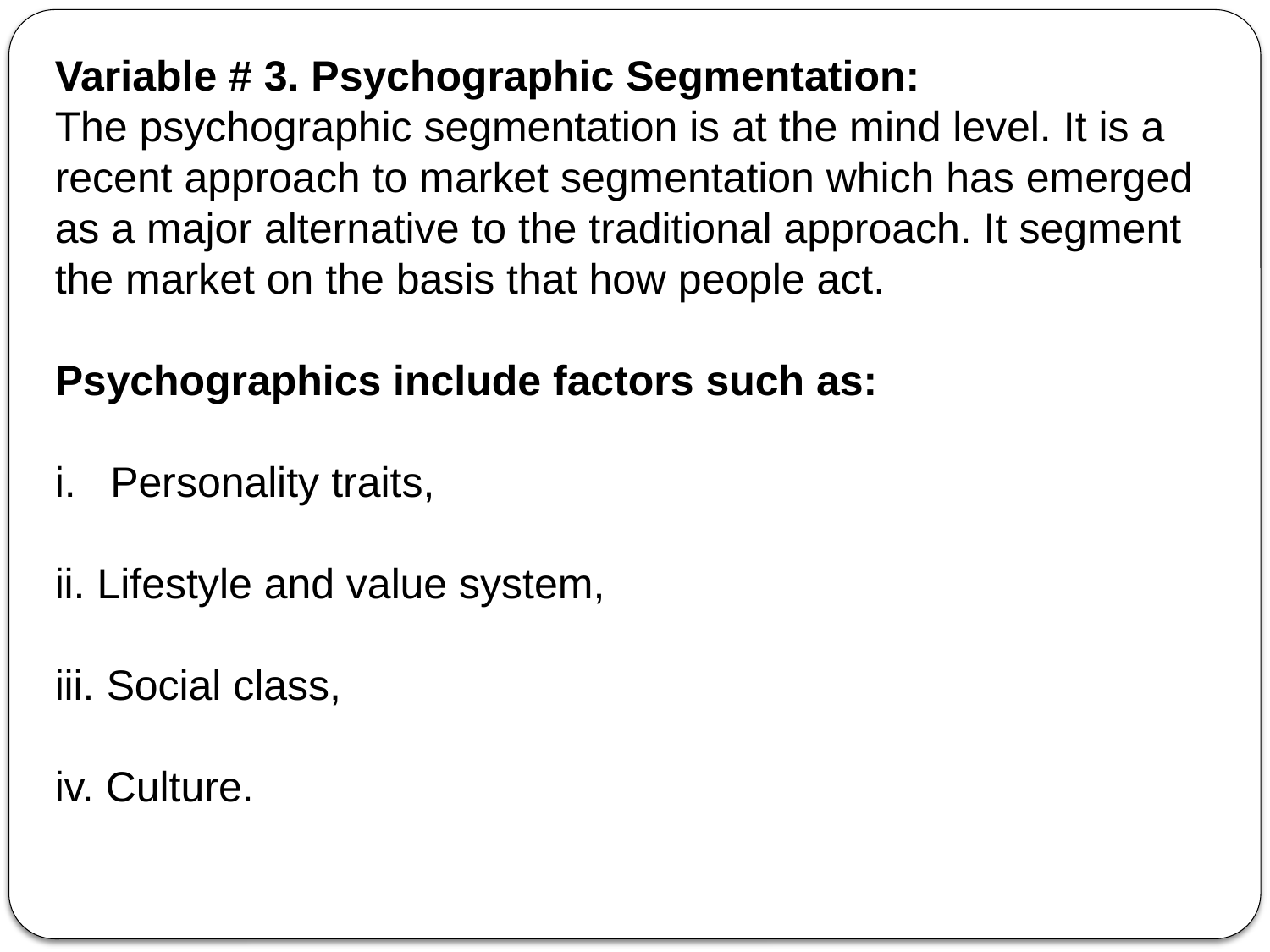

Variable # 3. Psychographic Segmentation:
The psychographic segmentation is at the mind level. It is a recent approach to market segmentation which has emerged as a major alternative to the traditional approach. It segment the market on the basis that how people act.

Psychographics include factors such as:

Personality traits,

ii. Lifestyle and value system,

iii. Social class,

iv. Culture.